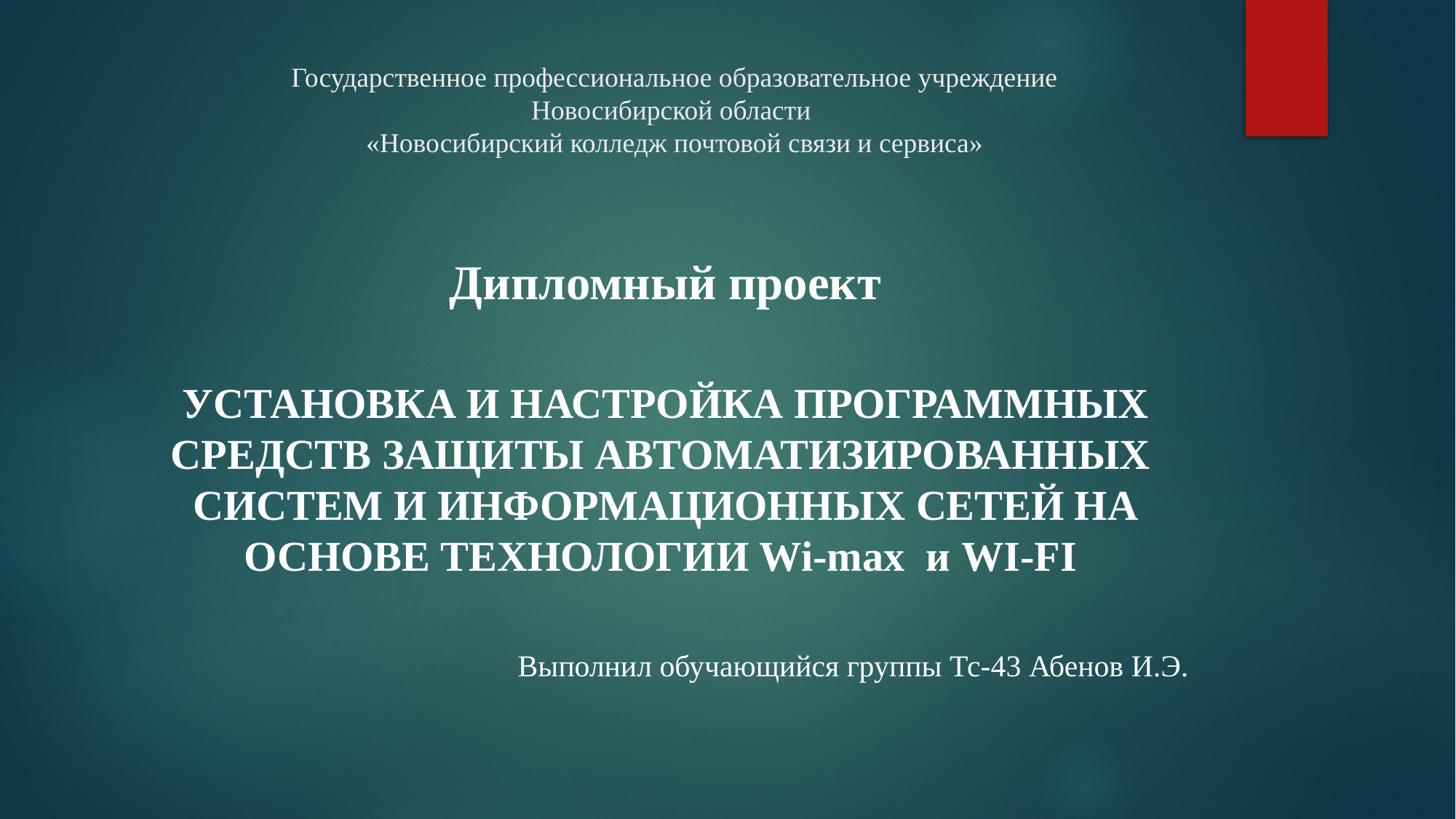

# Государственное профессиональное образовательное учреждение Новосибирской области «Новосибирский колледж почтовой связи и сервиса»
Дипломный проект

УСТАНОВКА И НАСТРОЙКА ПРОГРАММНЫХ СРЕДСТВ ЗАЩИТЫ АВТОМАТИЗИРОВАННЫХ  СИСТЕМ И ИНФОРМАЦИОННЫХ СЕТЕЙ НА ОСНОВЕ ТЕХНОЛОГИИ Wi-max  и WI-FI

Выполнил обучающийся группы Тс-43 Абенов И.Э.